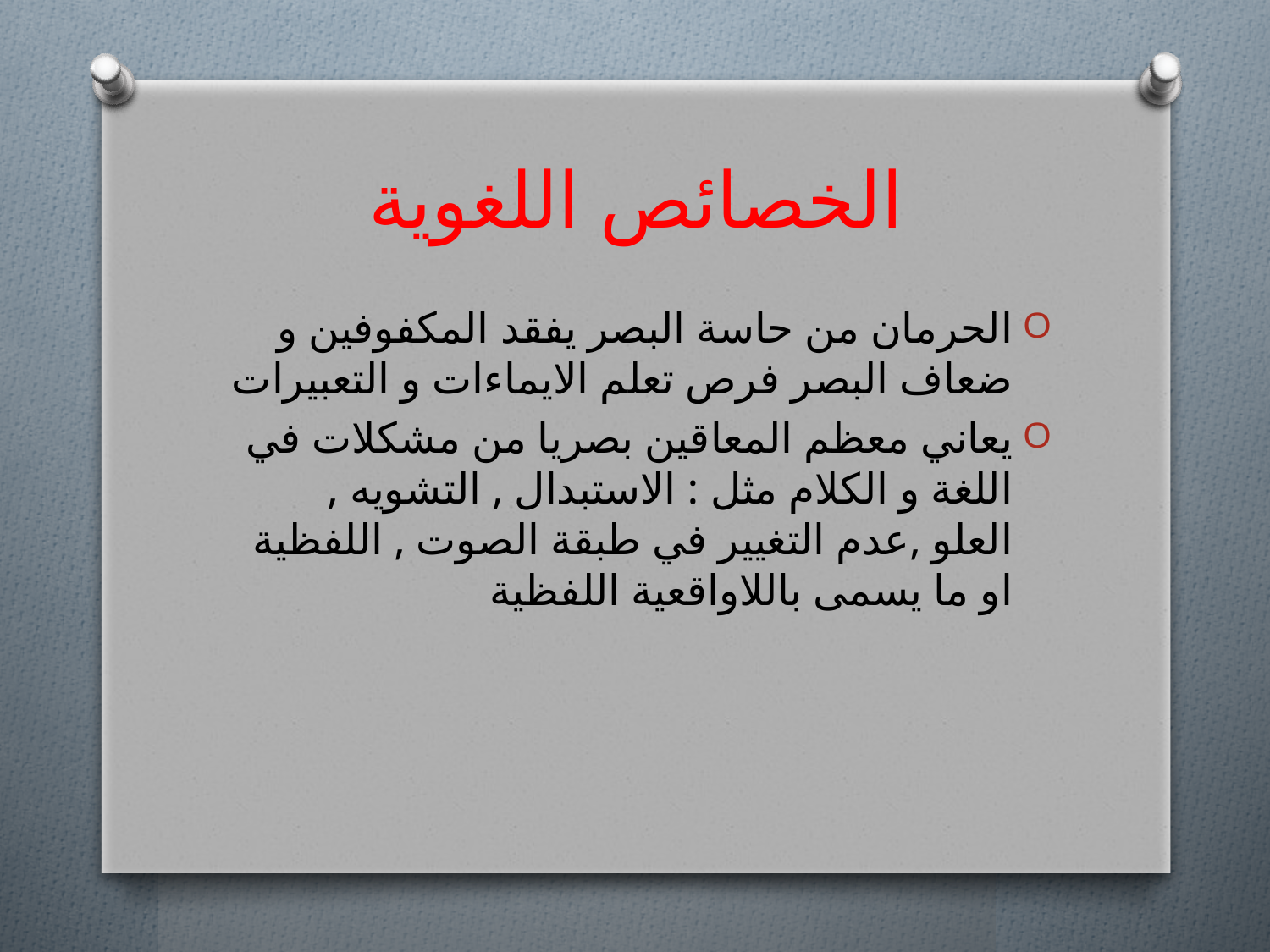

# الخصائص اللغوية
الحرمان من حاسة البصر يفقد المكفوفين و ضعاف البصر فرص تعلم الايماءات و التعبيرات
يعاني معظم المعاقين بصريا من مشكلات في اللغة و الكلام مثل : الاستبدال , التشويه , العلو ,عدم التغيير في طبقة الصوت , اللفظية او ما يسمى باللاواقعية اللفظية